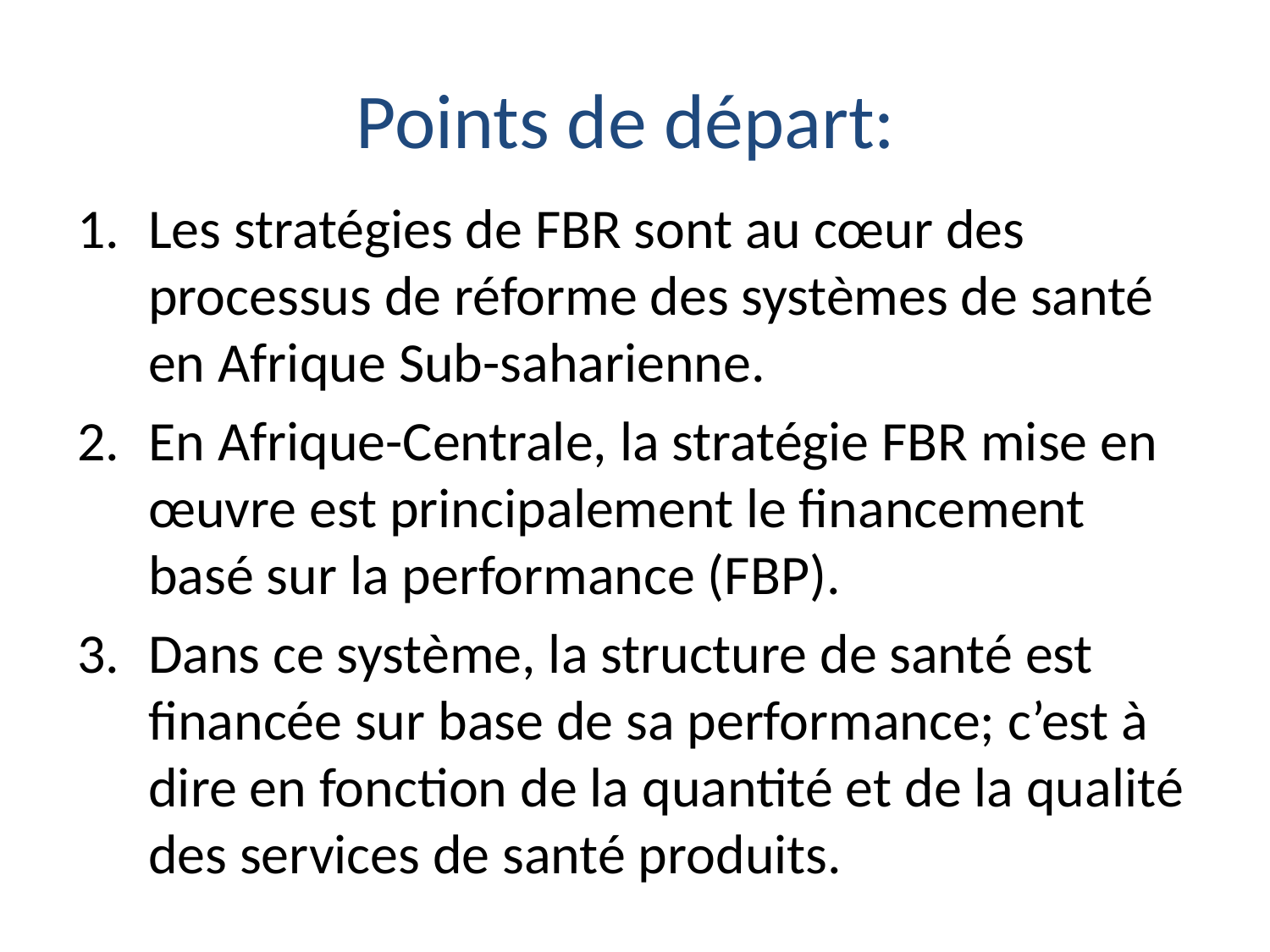

# Points de départ:
Les stratégies de FBR sont au cœur des processus de réforme des systèmes de santé en Afrique Sub-saharienne.
En Afrique-Centrale, la stratégie FBR mise en œuvre est principalement le financement basé sur la performance (FBP).
Dans ce système, la structure de santé est financée sur base de sa performance; c’est à dire en fonction de la quantité et de la qualité des services de santé produits.